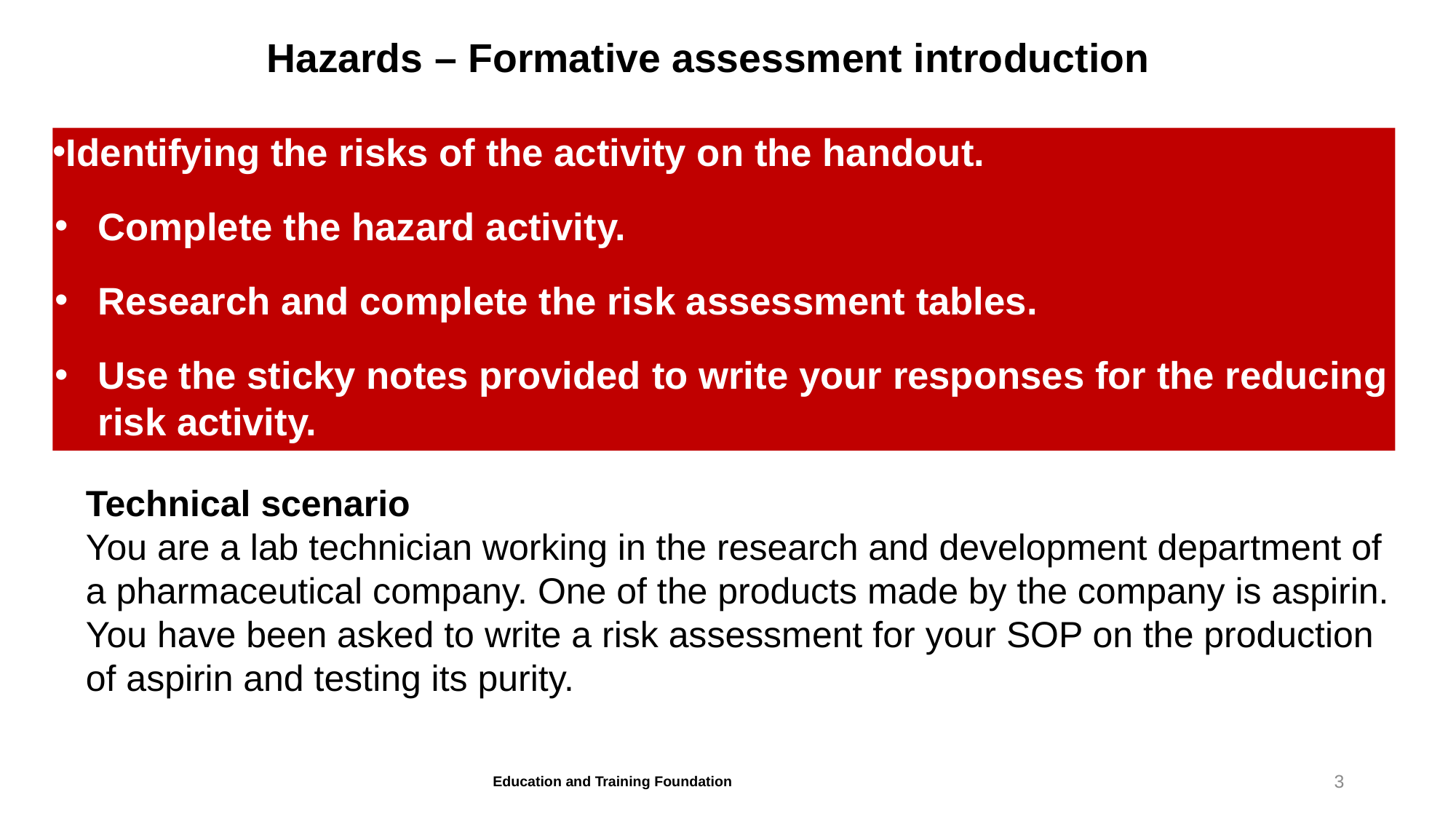

# Hazards – Formative assessment introduction
Identifying the risks of the activity on the handout.
Complete the hazard activity.
Research and complete the risk assessment tables.
Use the sticky notes provided to write your responses for the reducing risk activity.

Technical scenario
You are a lab technician working in the research and development department of a pharmaceutical company. One of the products made by the company is aspirin. You have been asked to write a risk assessment for your SOP on the production of aspirin and testing its purity.

Education and Training Foundation
3